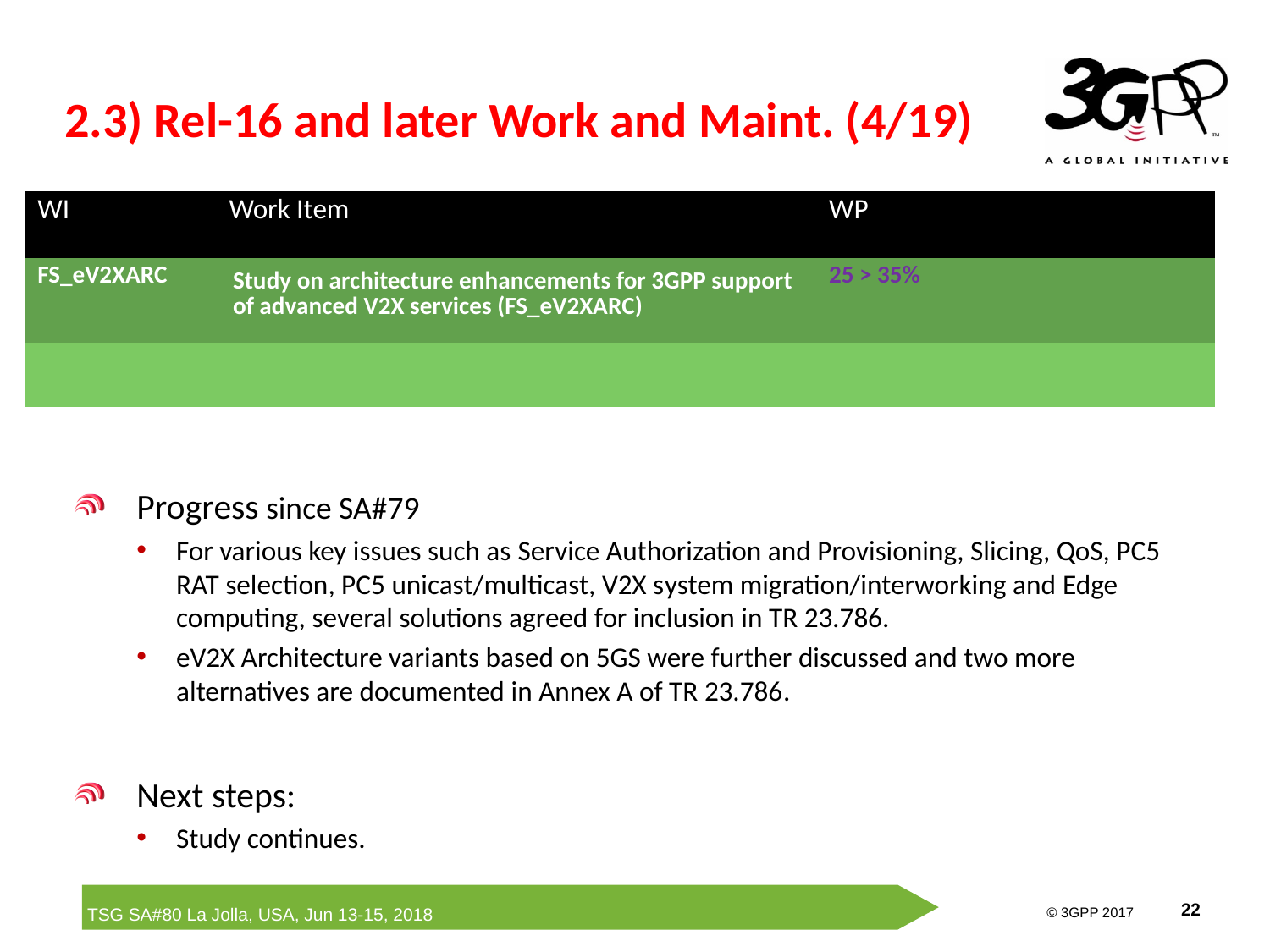

# 2.3) Rel-16 and later Work and Maint. (4/19)
| WI | Work Item | WP |  |  |
| --- | --- | --- | --- | --- |
| FS\_eV2XARC | Study on architecture enhancements for 3GPP support of advanced V2X services (FS\_eV2XARC) | 25 > 35% |  |  |
|  |  |  |  |  |
Progress since SA#79
For various key issues such as Service Authorization and Provisioning, Slicing, QoS, PC5 RAT selection, PC5 unicast/multicast, V2X system migration/interworking and Edge computing, several solutions agreed for inclusion in TR 23.786.
eV2X Architecture variants based on 5GS were further discussed and two more alternatives are documented in Annex A of TR 23.786.

Next steps:
Study continues.